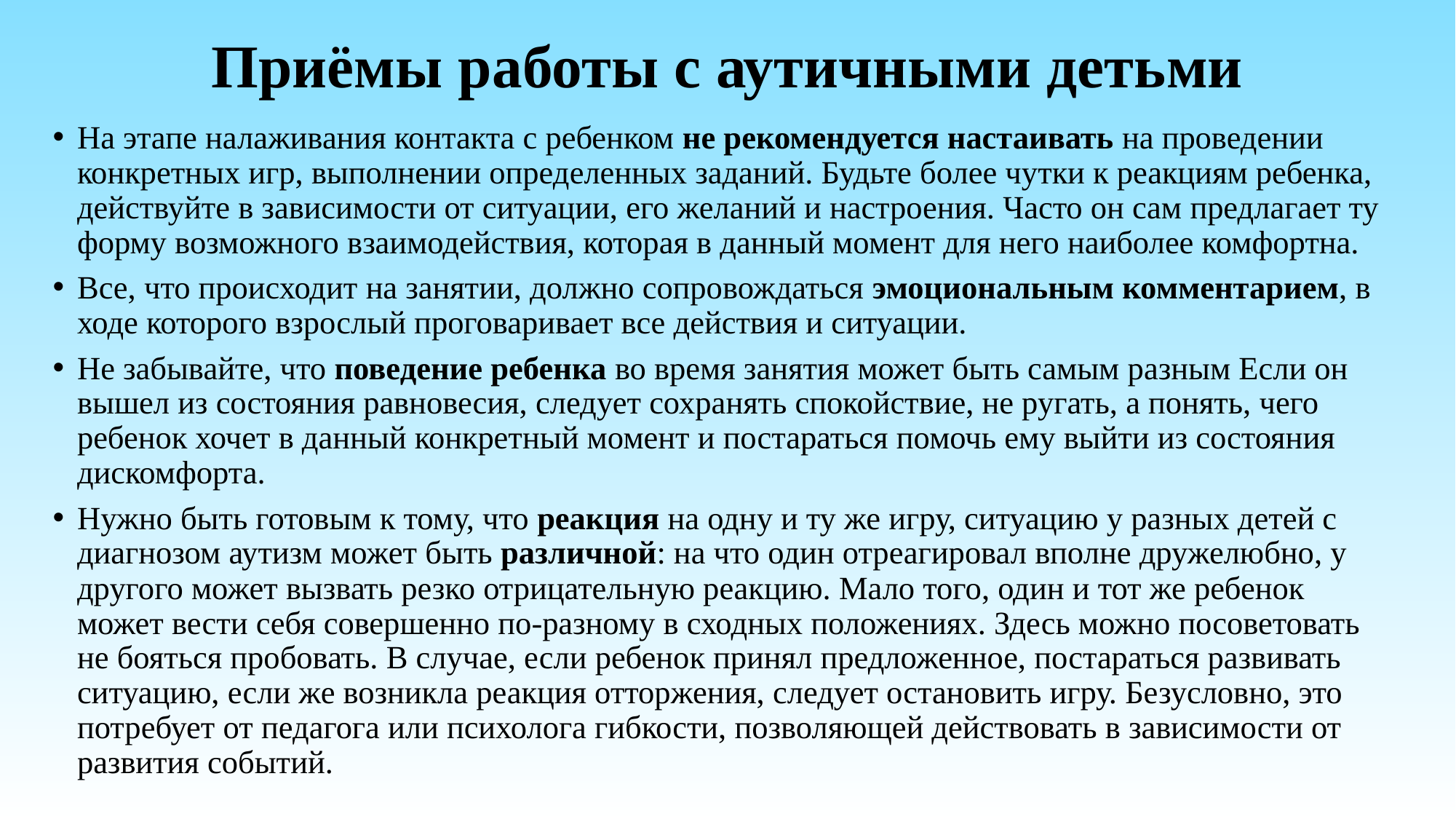

# Приёмы работы с аутичными детьми
На этапе налаживания контакта с ребенком не рекомендуется настаивать на проведении конкретных игр, выполнении определенных заданий. Будьте более чутки к реакциям ребенка, действуйте в зависимости от ситуации, его желаний и настроения. Часто он сам предлагает ту форму возможного взаимодействия, которая в данный момент для него наиболее комфортна.
Все, что происходит на занятии, должно сопровождаться эмоциональным комментарием, в ходе которого взрослый проговаривает все действия и ситуации.
Не забывайте, что поведение ребенка во время занятия может быть самым разным Если он вышел из состояния равновесия, следует сохранять спокойствие, не ругать, а понять, чего ребенок хочет в данный конкретный момент и постараться помочь ему выйти из состояния дискомфорта.
Нужно быть готовым к тому, что реакция на одну и ту же игру, ситуацию у разных детей с диагнозом аутизм может быть различной: на что один отреагировал вполне дружелюбно, у другого может вызвать резко отрицательную реакцию. Мало того, один и тот же ребенок может вести себя совершенно по-разному в сходных положениях. Здесь можно посоветовать не бояться пробовать. В случае, если ребенок принял предложенное, постараться развивать ситуацию, если же возникла реакция отторжения, следует остановить игру. Безусловно, это потребует от педагога или психолога гибкости, позволяющей действовать в зависимости от развития событий.